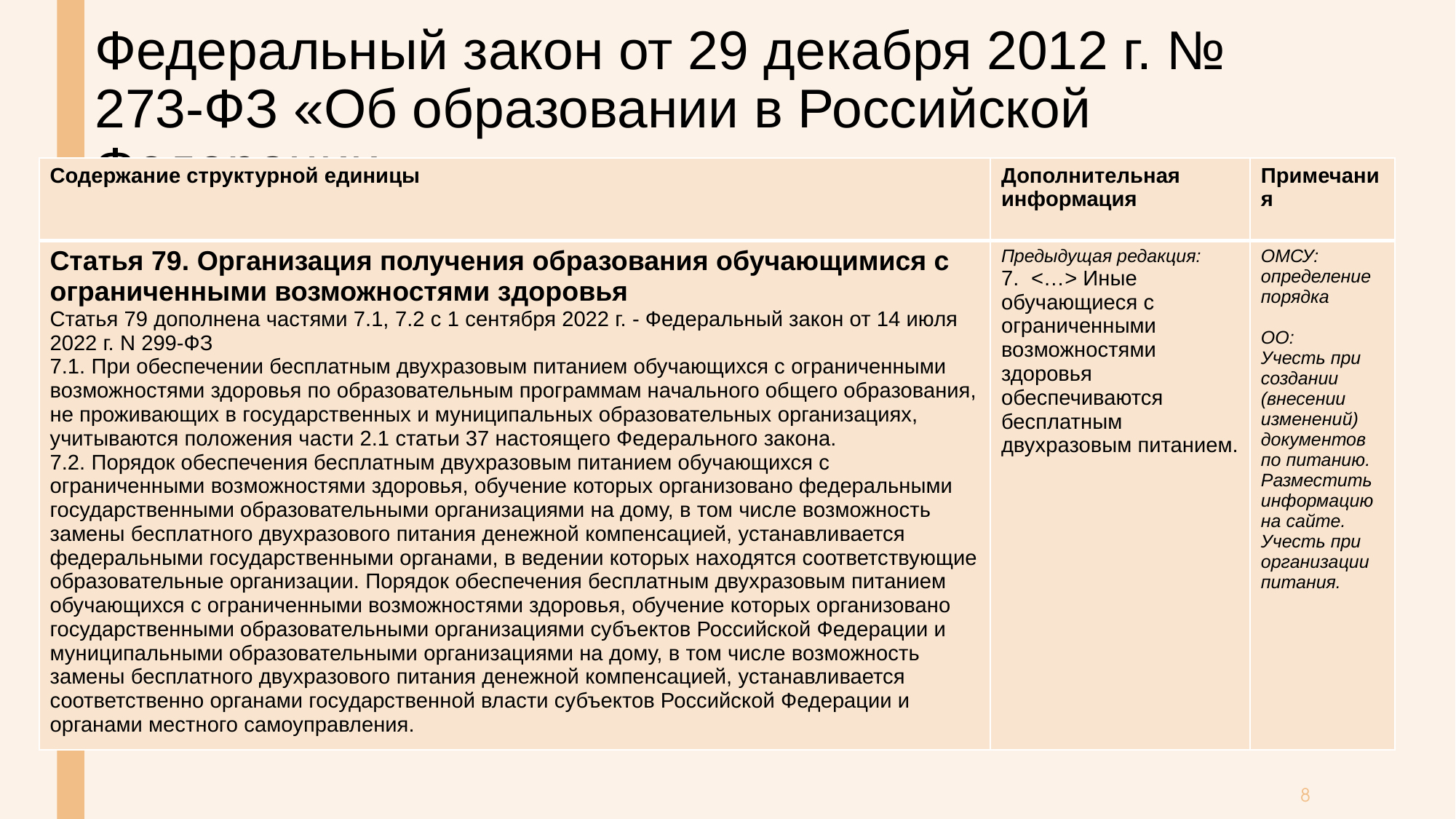

# Федеральный закон от 29 декабря 2012 г. № 273-ФЗ «Об образовании в Российской Федерации»
| Содержание структурной единицы | Дополнительная информация | Примечания |
| --- | --- | --- |
| Статья 79. Организация получения образования обучающимися с ограниченными возможностями здоровья Статья 79 дополнена частями 7.1, 7.2 с 1 сентября 2022 г. - Федеральный закон от 14 июля 2022 г. N 299-ФЗ 7.1. При обеспечении бесплатным двухразовым питанием обучающихся с ограниченными возможностями здоровья по образовательным программам начального общего образования, не проживающих в государственных и муниципальных образовательных организациях, учитываются положения части 2.1 статьи 37 настоящего Федерального закона. 7.2. Порядок обеспечения бесплатным двухразовым питанием обучающихся с ограниченными возможностями здоровья, обучение которых организовано федеральными государственными образовательными организациями на дому, в том числе возможность замены бесплатного двухразового питания денежной компенсацией, устанавливается федеральными государственными органами, в ведении которых находятся соответствующие образовательные организации. Порядок обеспечения бесплатным двухразовым питанием обучающихся с ограниченными возможностями здоровья, обучение которых организовано государственными образовательными организациями субъектов Российской Федерации и муниципальными образовательными организациями на дому, в том числе возможность замены бесплатного двухразового питания денежной компенсацией, устанавливается соответственно органами государственной власти субъектов Российской Федерации и органами местного самоуправления. | Предыдущая редакция: 7.  <…> Иные обучающиеся с ограниченными возможностями здоровья обеспечиваются бесплатным двухразовым питанием. | ОМСУ: определение порядка ОО: Учесть при создании (внесении изменений) документов по питанию. Разместить информацию на сайте. Учесть при организации питания. |
8